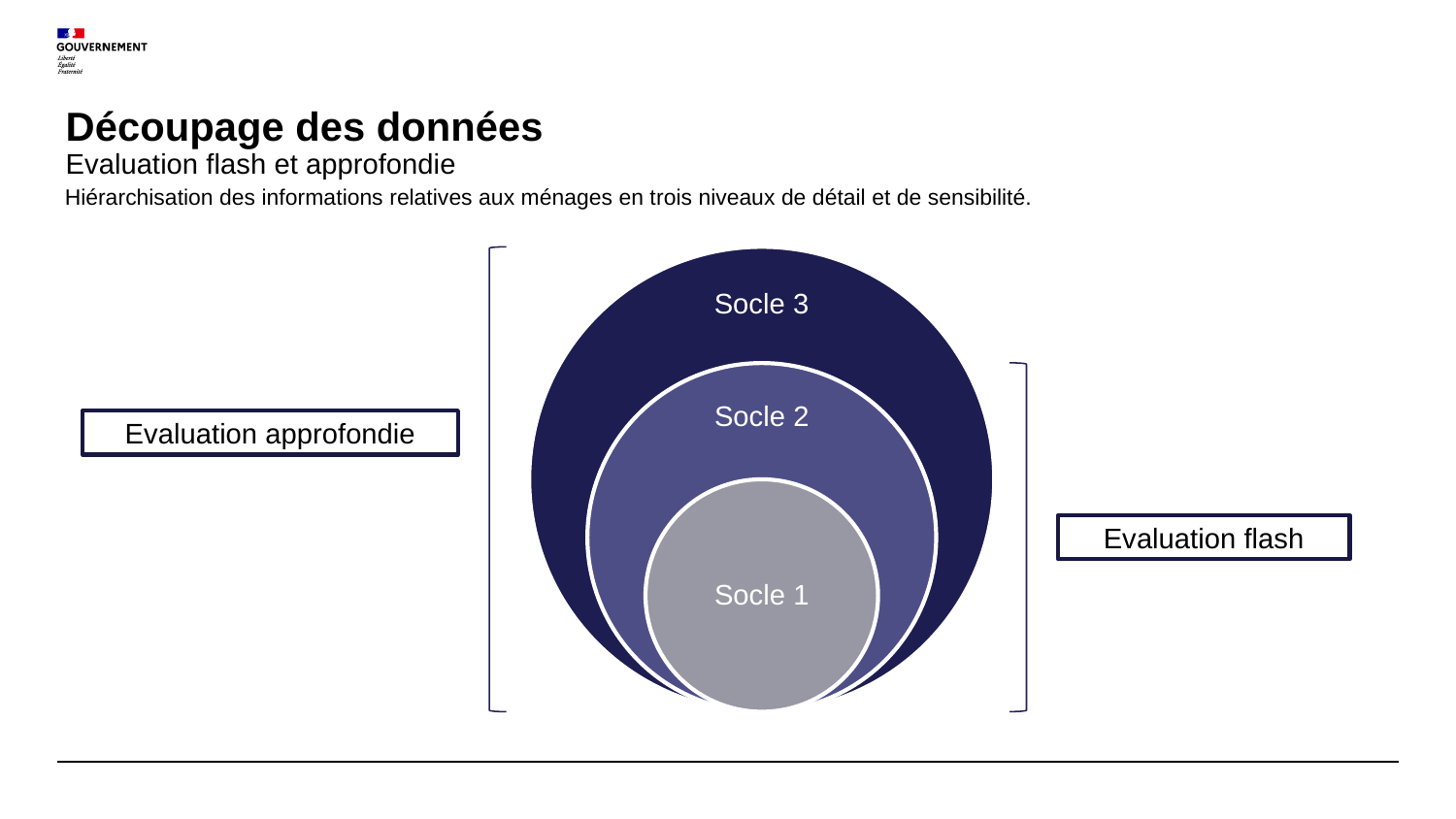

# Découpage des données Evaluation flash et approfondie
Hiérarchisation des informations relatives aux ménages en trois niveaux de détail et de sensibilité.
Socle 3
Socle 2
Socle 1

Evaluation approfondie
Evaluation flash